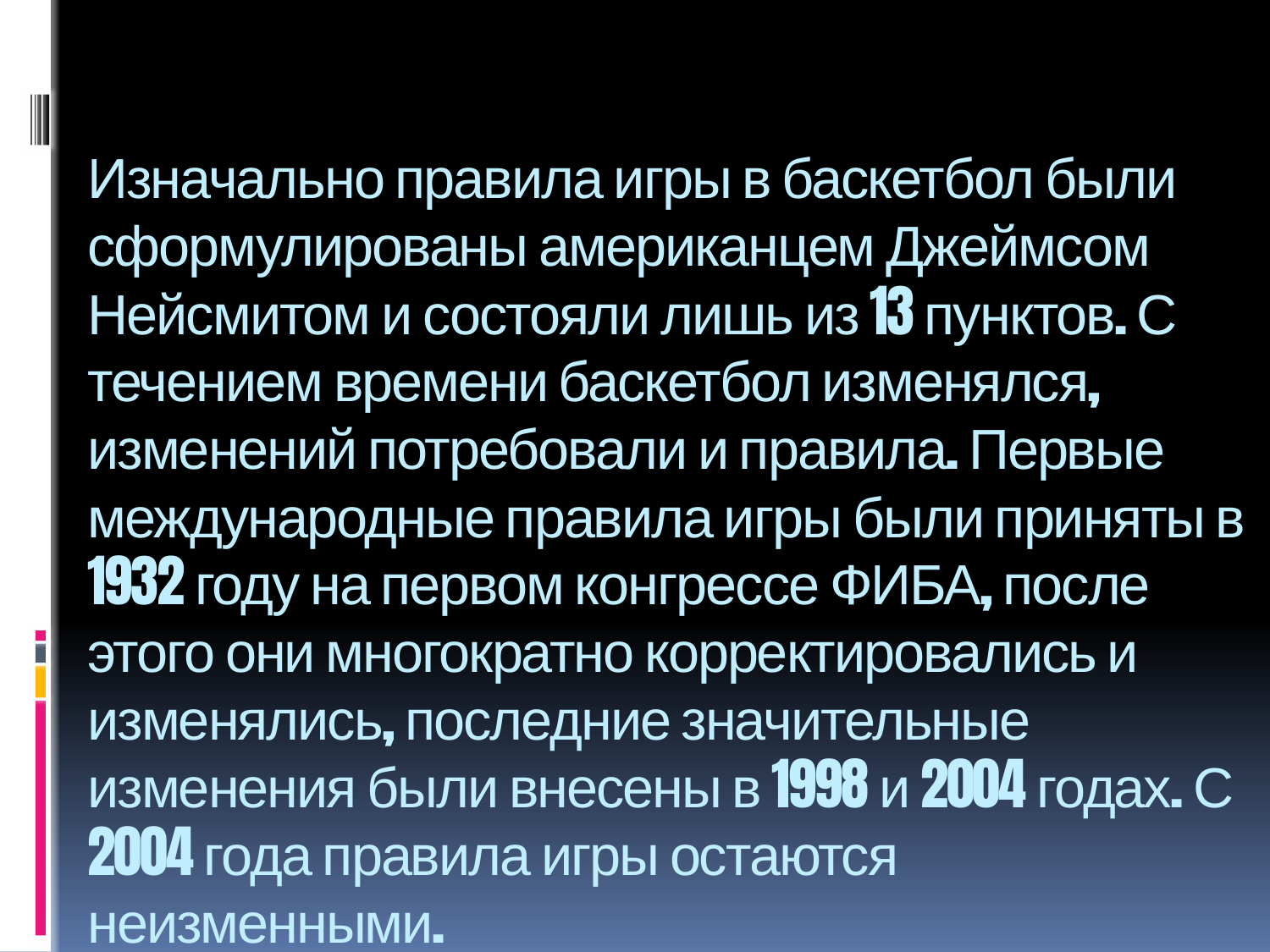

# Изначально правила игры в баскетбол были сформулированы американцем Джеймсом Нейсмитом и состояли лишь из 13 пунктов. С течением времени баскетбол изменялся, изменений потребовали и правила. Первые международные правила игры были приняты в 1932 году на первом конгрессе ФИБА, после этого они многократно корректировались и изменялись, последние значительные изменения были внесены в 1998 и 2004 годах. С 2004 года правила игры остаются неизменными.